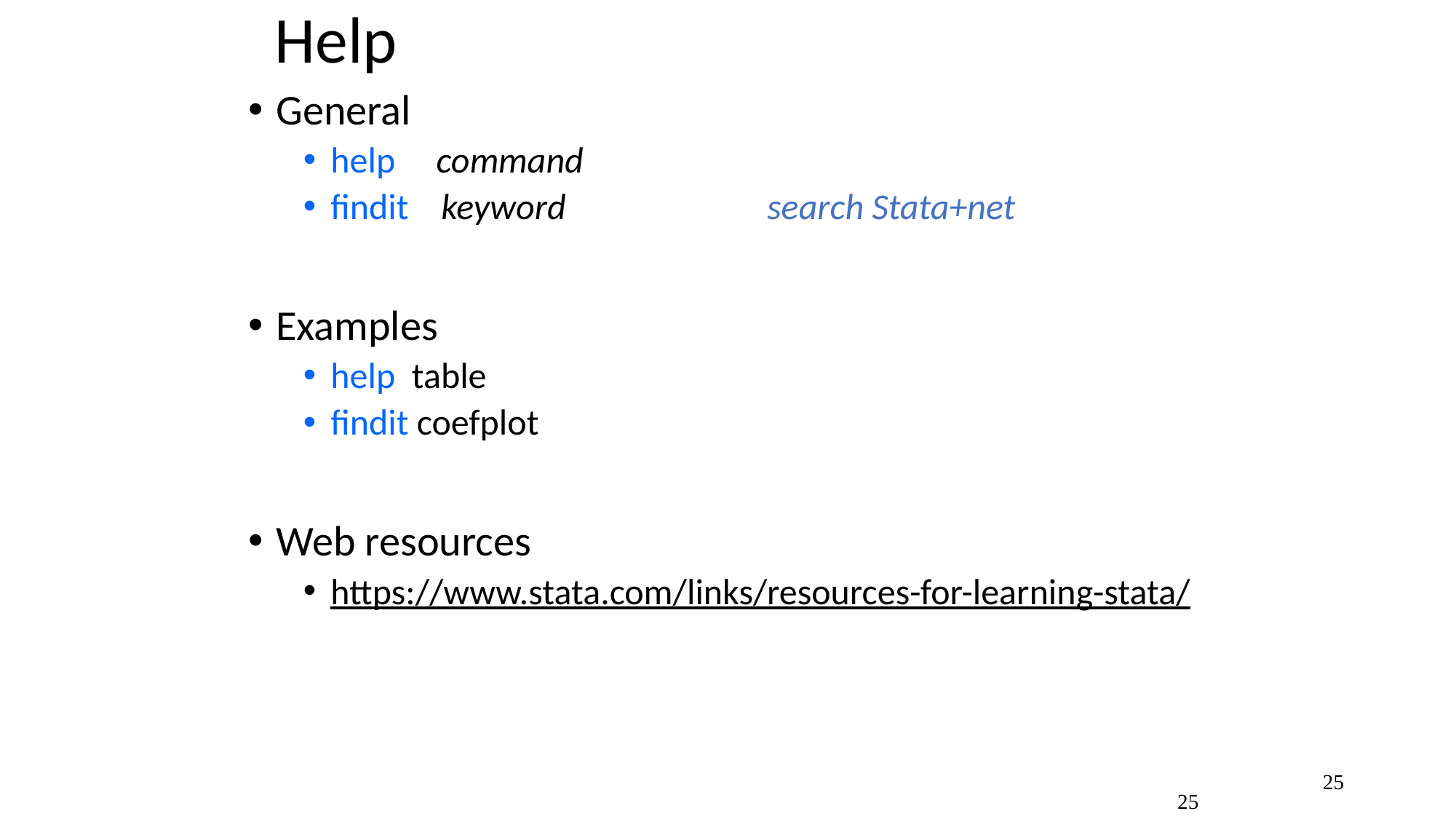

# Help
General
help     command
findit    keyword		search Stata+net

Examples
help  table
findit coefplot

Web resources
https://www.stata.com/links/resources-for-learning-stata/
25
25